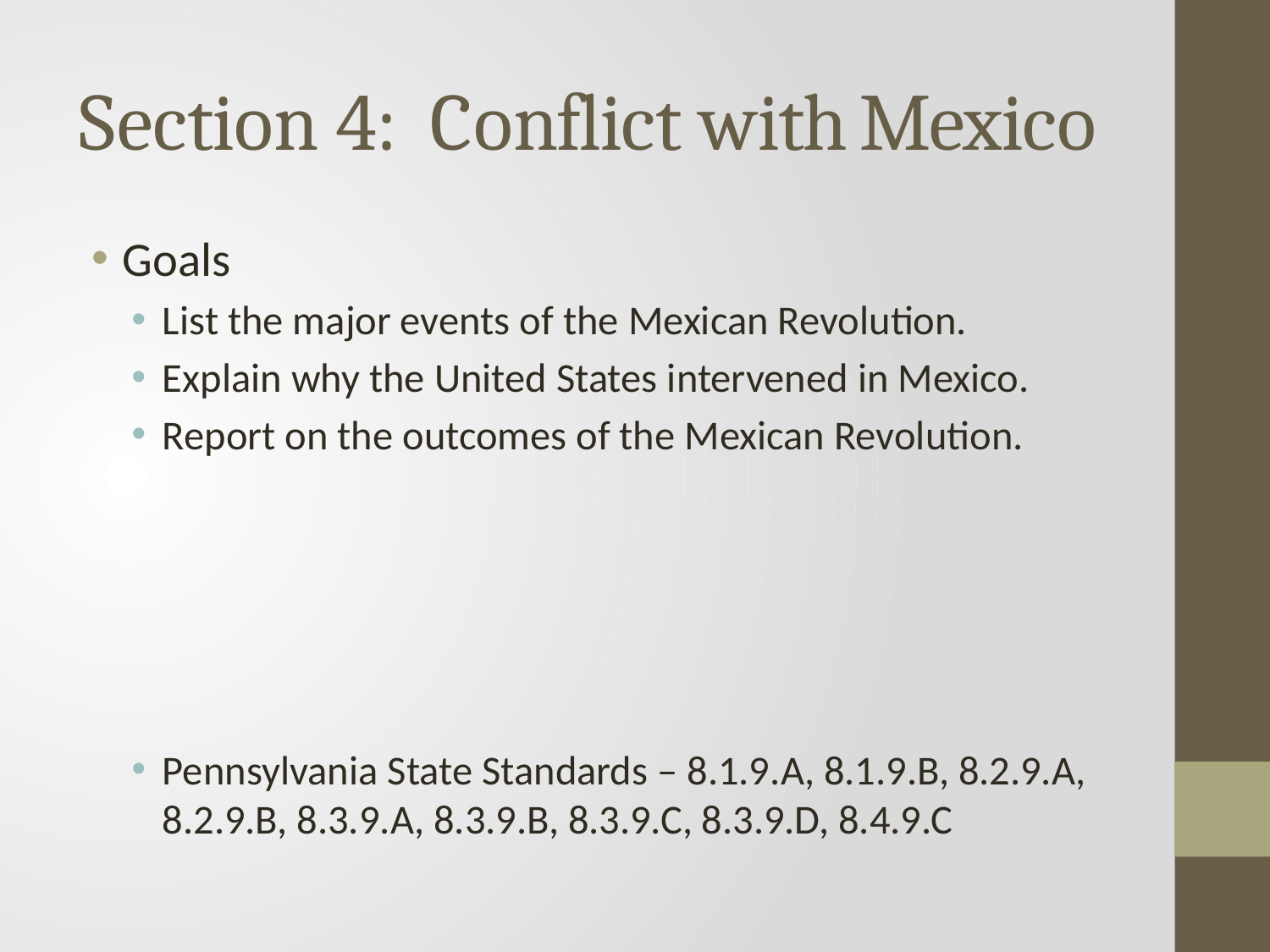

# Section 4:  Conflict with Mexico
Goals
List the major events of the Mexican Revolution.
Explain why the United States intervened in Mexico.
Report on the outcomes of the Mexican Revolution.

Pennsylvania State Standards – 8.1.9.A, 8.1.9.B, 8.2.9.A, 8.2.9.B, 8.3.9.A, 8.3.9.B, 8.3.9.C, 8.3.9.D, 8.4.9.C